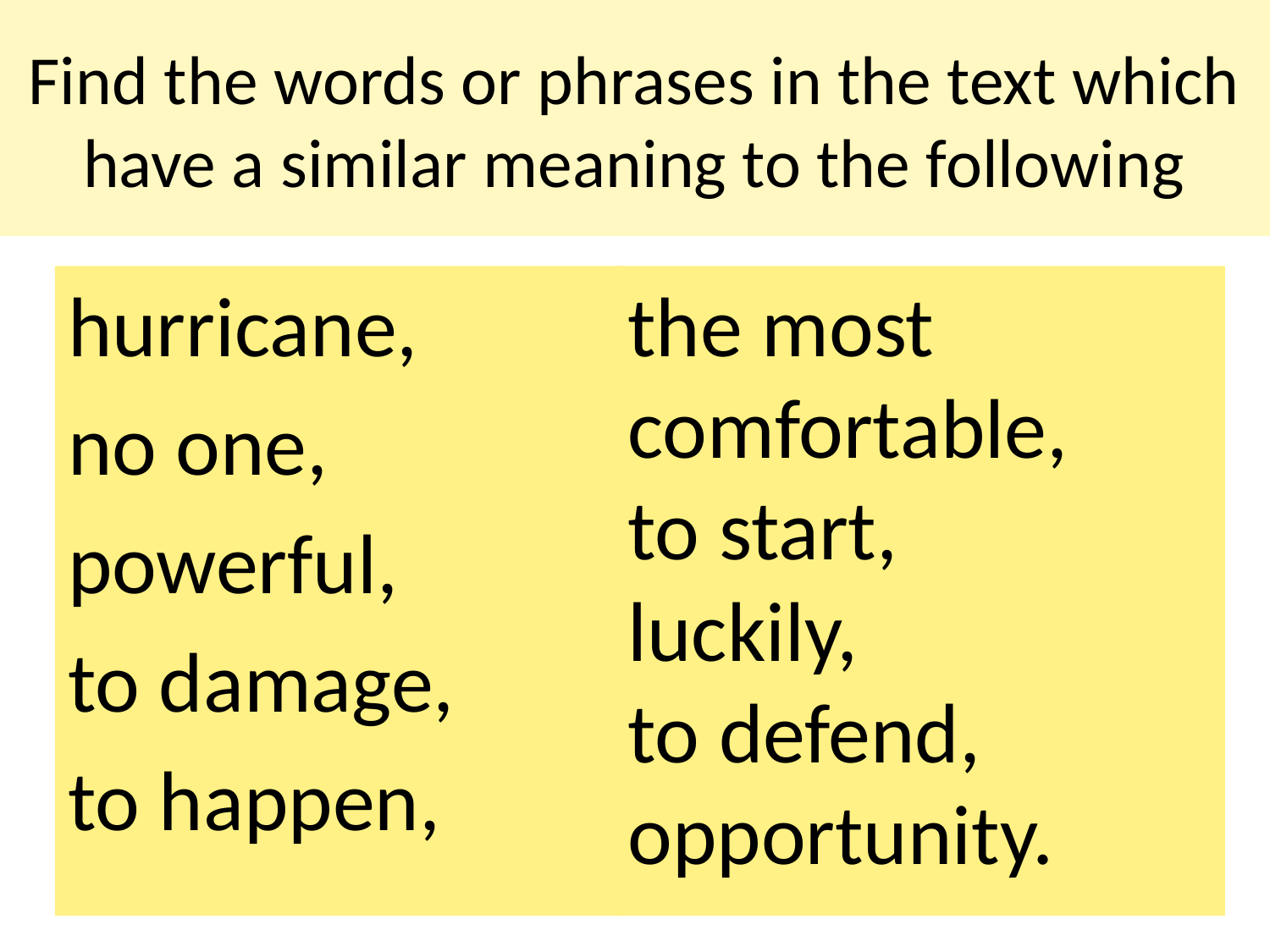

# Find the words or phrases in the text which have a similar meaning to the following
hurricane,
no one,
powerful,
to damage,
to happen,
the most comfortable,
to start,
luckily,
to defend,
opportunity.